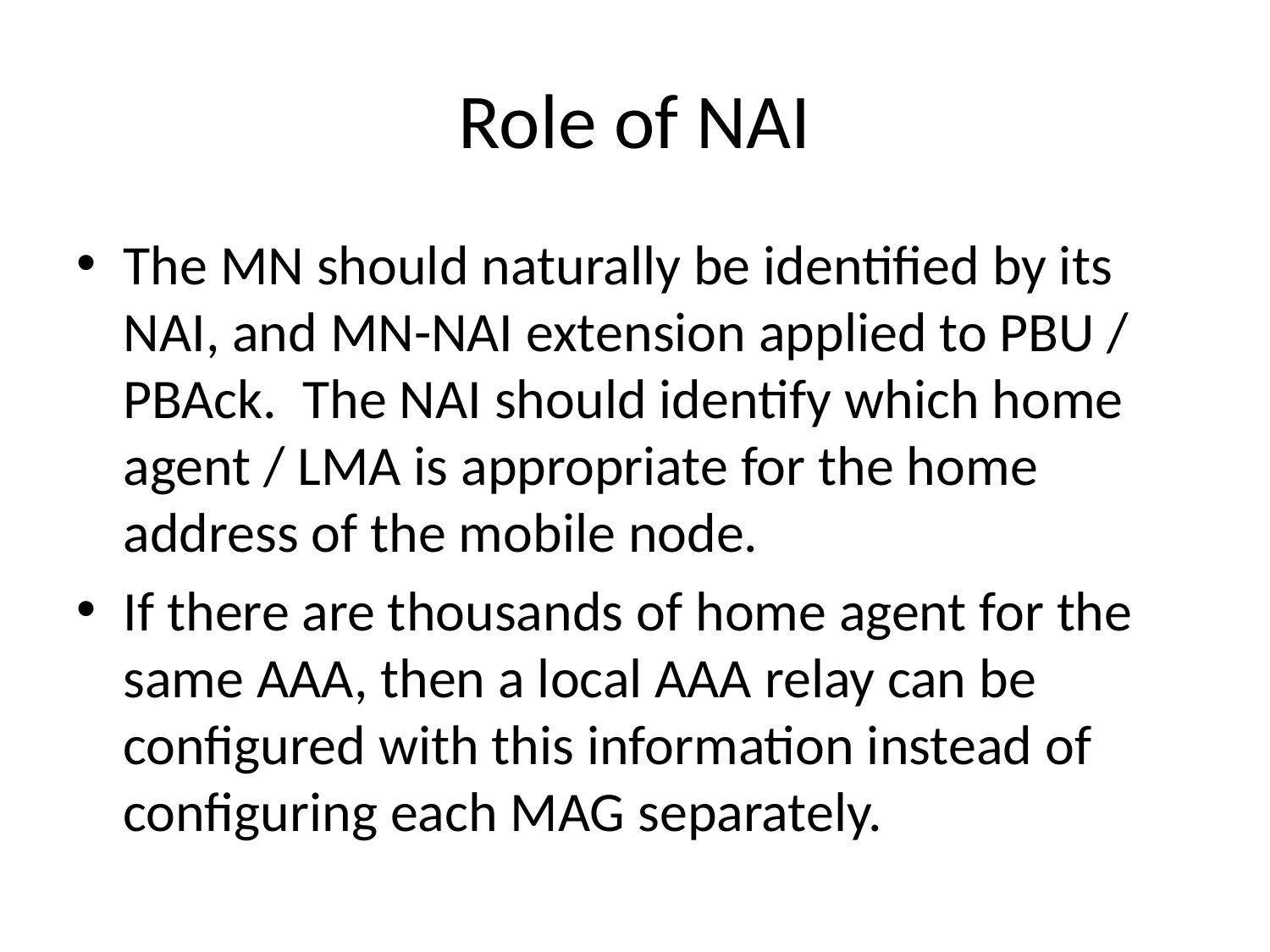

# Role of NAI
The MN should naturally be identified by its NAI, and MN-NAI extension applied to PBU / PBAck.  The NAI should identify which home agent / LMA is appropriate for the home address of the mobile node.
If there are thousands of home agent for the same AAA, then a local AAA relay can be configured with this information instead of configuring each MAG separately.